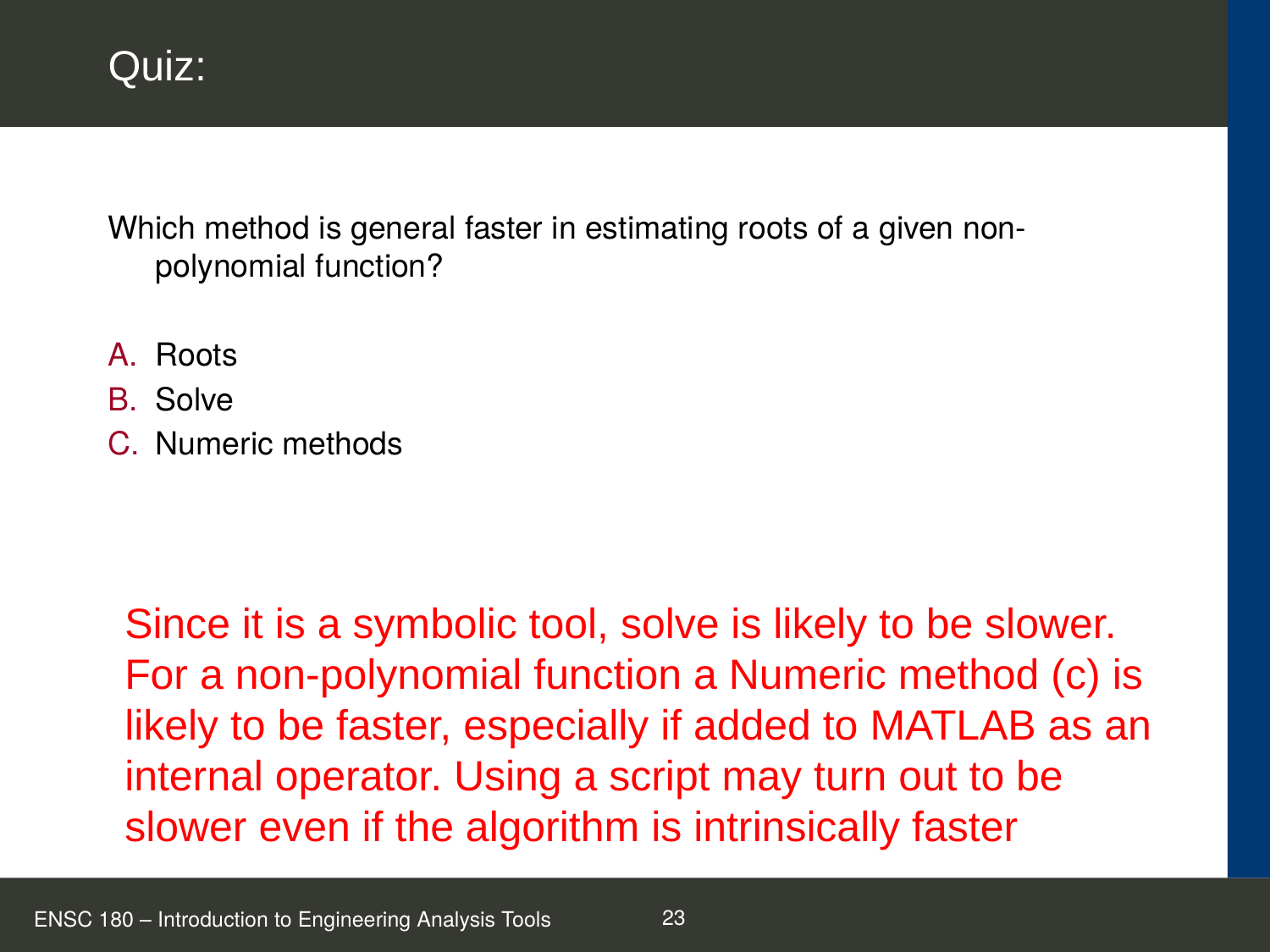

# Quiz:
Which method is general faster in estimating roots of a given non-polynomial function?

Roots
Solve
Numeric methods
Since it is a symbolic tool, solve is likely to be slower. For a non-polynomial function a Numeric method (c) is likely to be faster, especially if added to MATLAB as an internal operator. Using a script may turn out to be slower even if the algorithm is intrinsically faster
ENSC 180 – Introduction to Engineering Analysis Tools